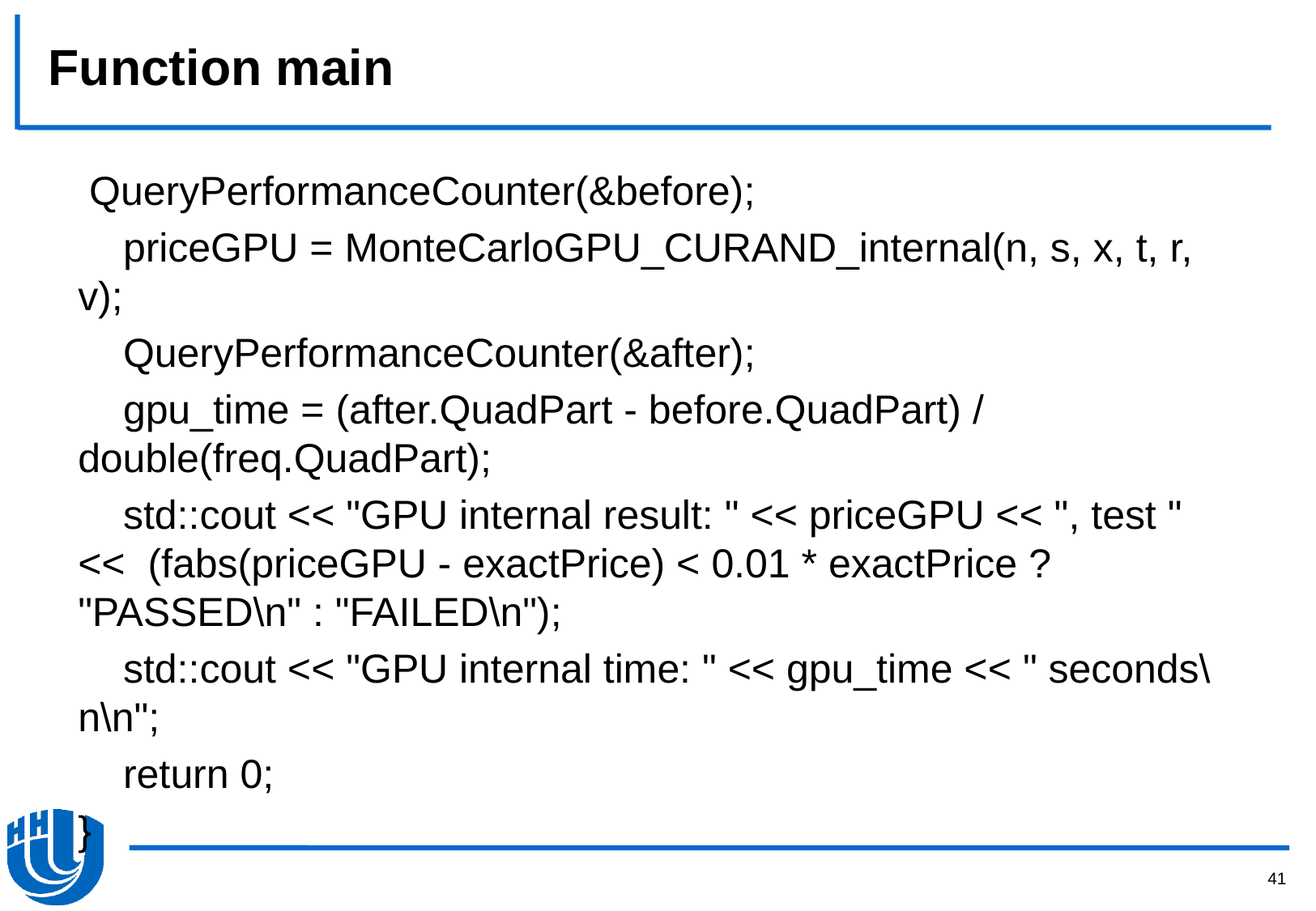

# Function main
 QueryPerformanceCounter(&before);
    priceGPU = MonteCarloGPU_CURAND_internal(n, s, x, t, r, v);
    QueryPerformanceCounter(&after);
    gpu_time = (after.QuadPart - before.QuadPart) / double(freq.QuadPart);
    std::cout << "GPU internal result: " << priceGPU << ", test " <<  (fabs(priceGPU - exactPrice) < 0.01 * exactPrice ? "PASSED\n" : "FAILED\n");
    std::cout << "GPU internal time: " << gpu_time << " seconds\n\n";
    return 0;
}
41